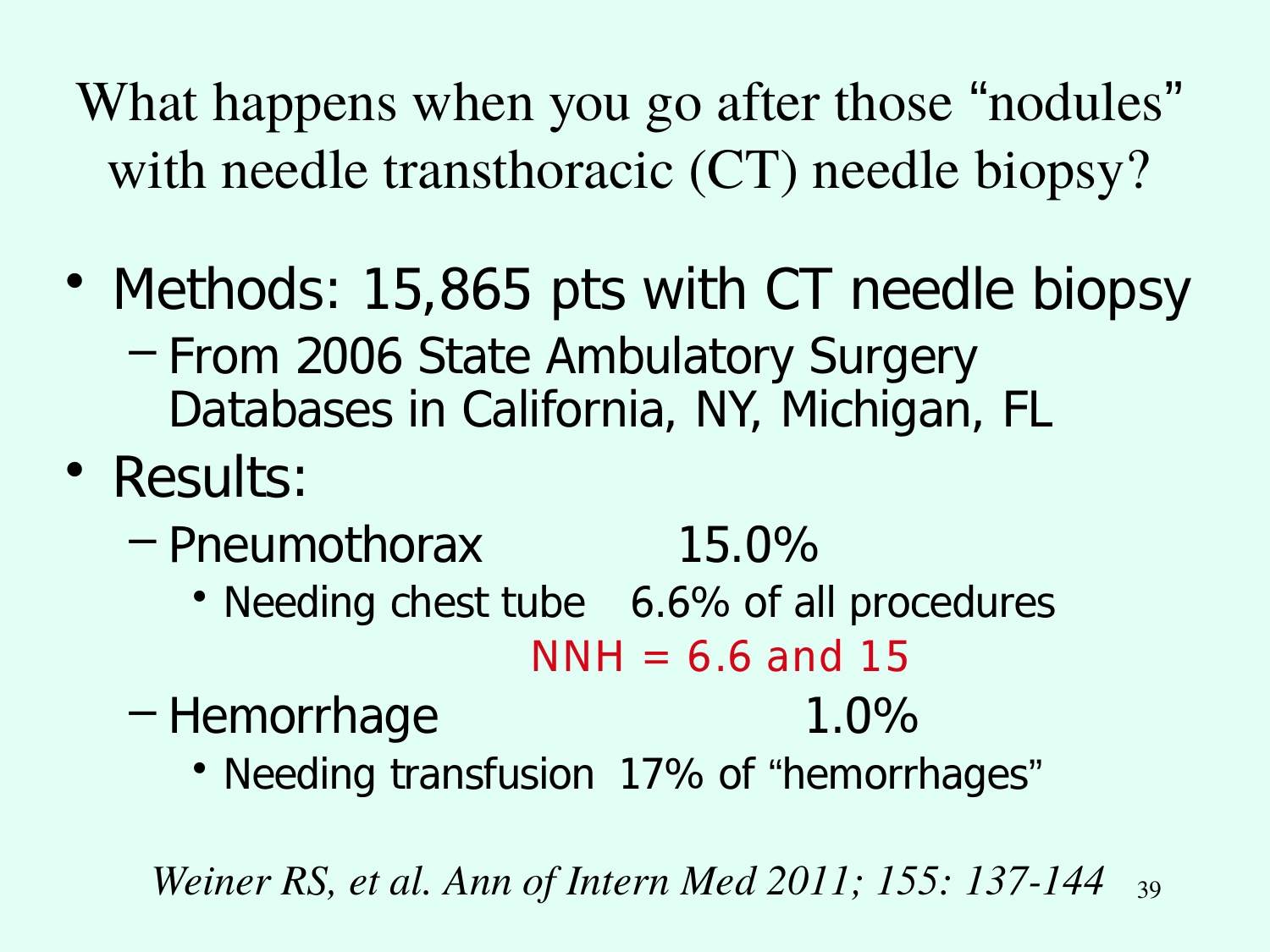

# What happens when you go after those “nodules” with needle transthoracic (CT) needle biopsy?
Methods: 15,865 pts with CT needle biopsy
From 2006 State Ambulatory Surgery Databases in California, NY, Michigan, FL
Results:
Pneumothorax		15.0%
Needing chest tube	  6.6% of all procedures
			    NNH = 6.6 and 15
Hemorrhage			1.0%
Needing transfusion	 17% of “hemorrhages”
Weiner RS, et al. Ann of Intern Med 2011; 155: 137-144
39